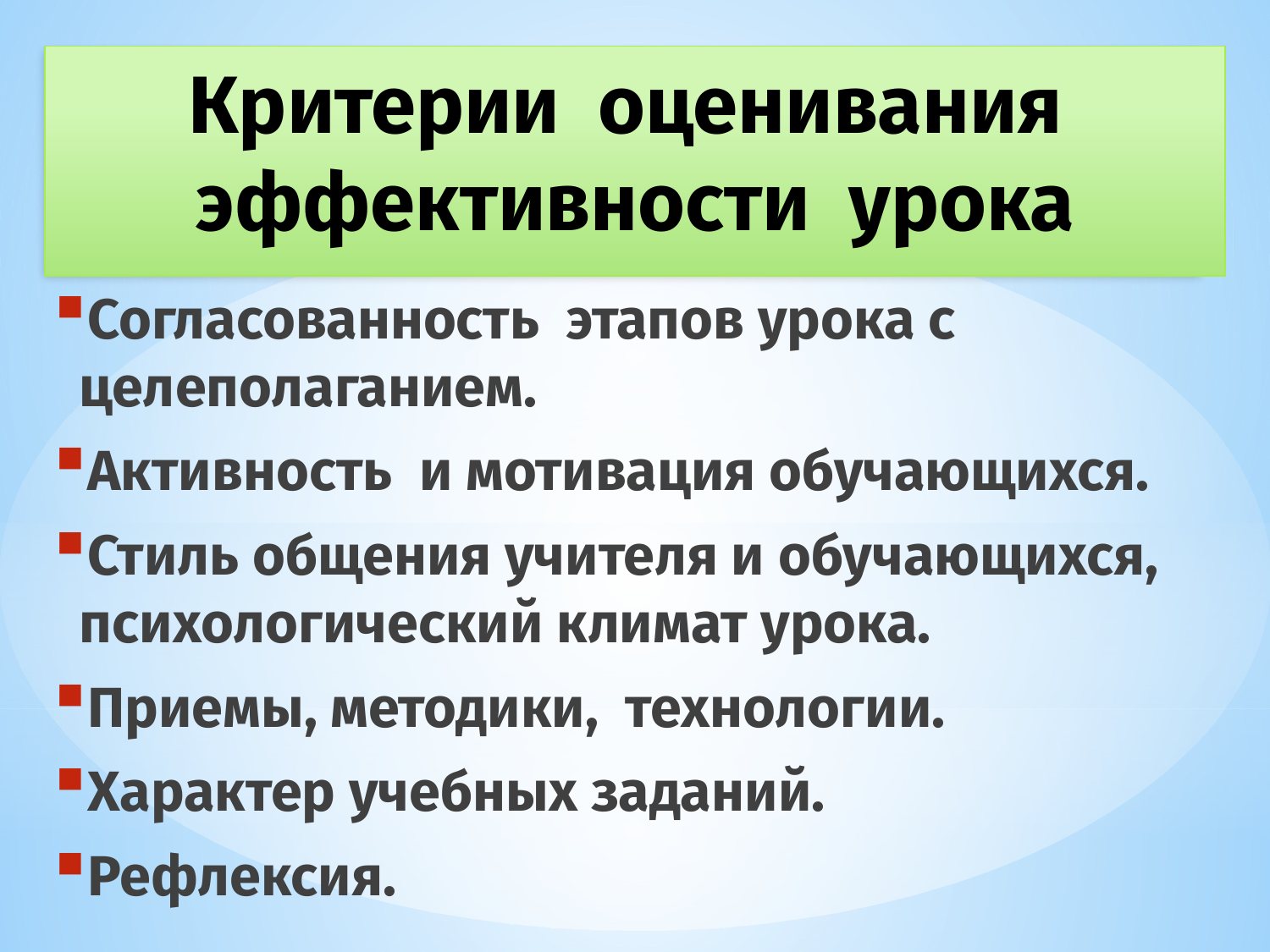

# Критерии  оценивания  эффективности  урока
Согласованность  этапов урока с целеполаганием.
Активность  и мотивация обучающихся.
Стиль общения учителя и обучающихся, психологический климат урока.
Приемы, методики,  технологии.
Характер учебных заданий.
Рефлексия.